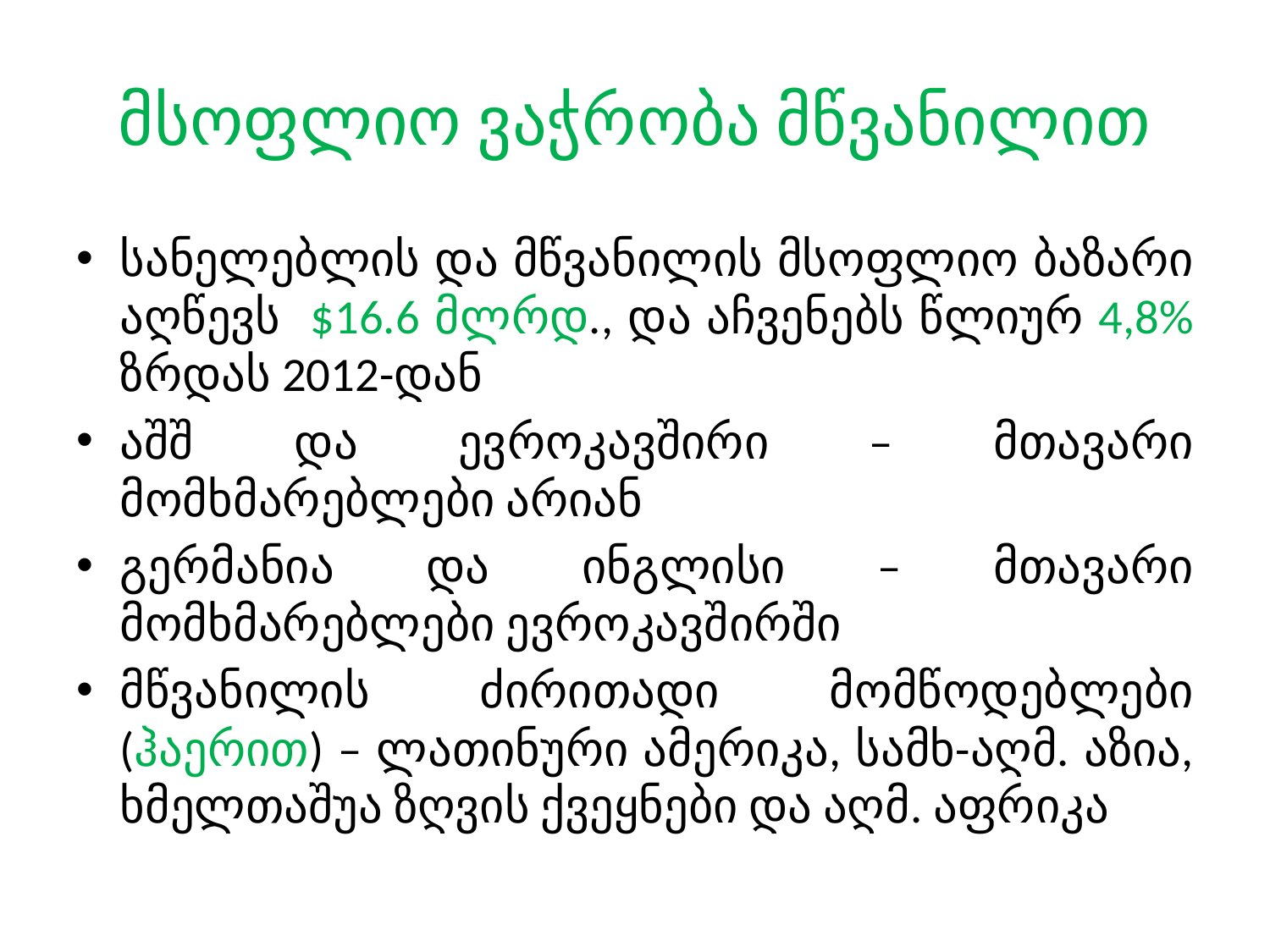

# მსოფლიო ვაჭრობა მწვანილით
სანელებლის და მწვანილის მსოფლიო ბაზარი აღწევს  $16.6 მლრდ., და აჩვენებს წლიურ 4,8% ზრდას 2012-დან
აშშ და ევროკავშირი – მთავარი მომხმარებლები არიან
გერმანია და ინგლისი – მთავარი მომხმარებლები ევროკავშირში
მწვანილის ძირითადი მომწოდებლები (ჰაერით) – ლათინური ამერიკა, სამხ-აღმ. აზია, ხმელთაშუა ზღვის ქვეყნები და აღმ. აფრიკა